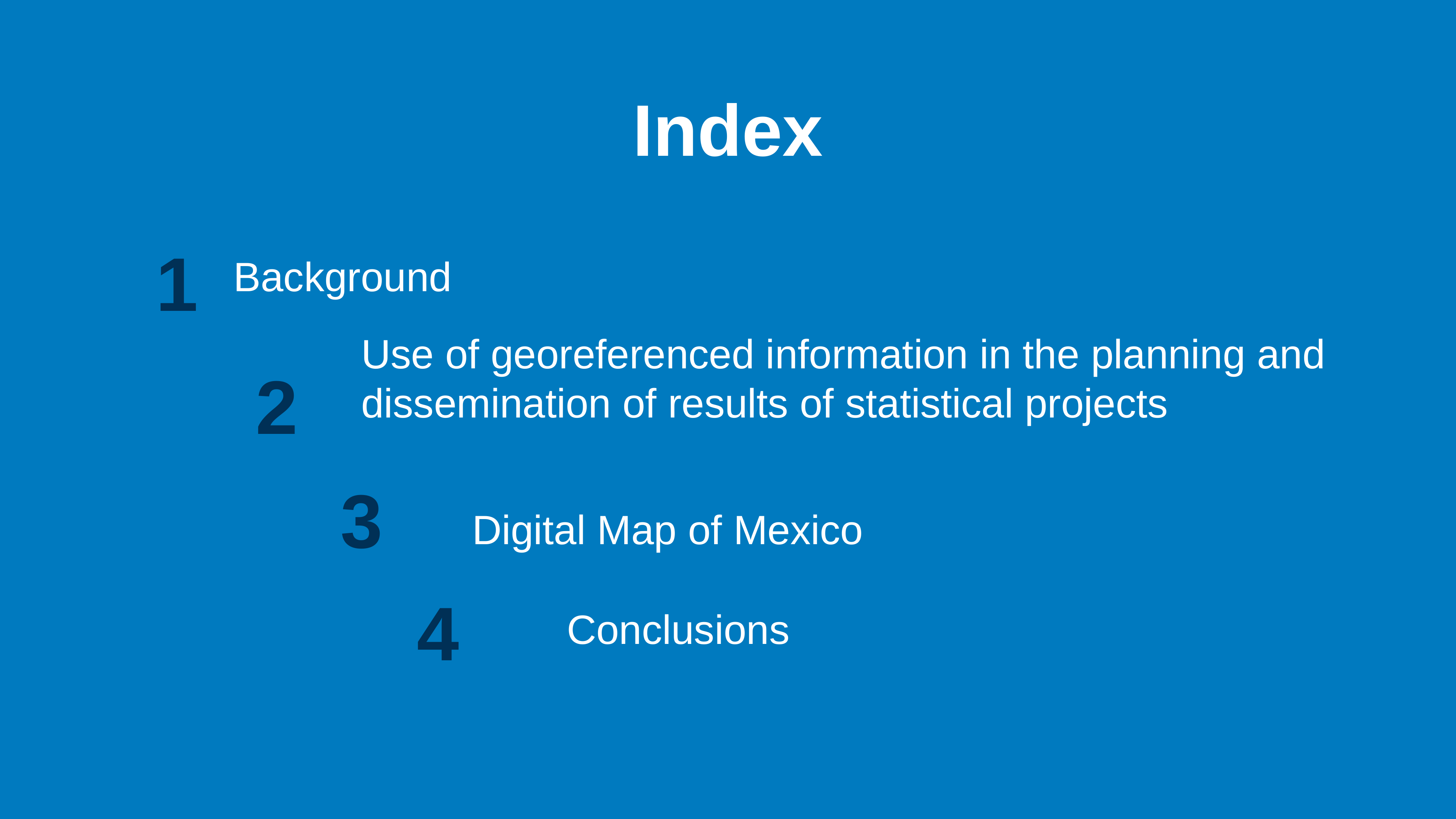

Index
1
Background
Use of georeferenced information in the planning and dissemination of results of statistical projects
2
3
Digital Map of Mexico
4
Conclusions